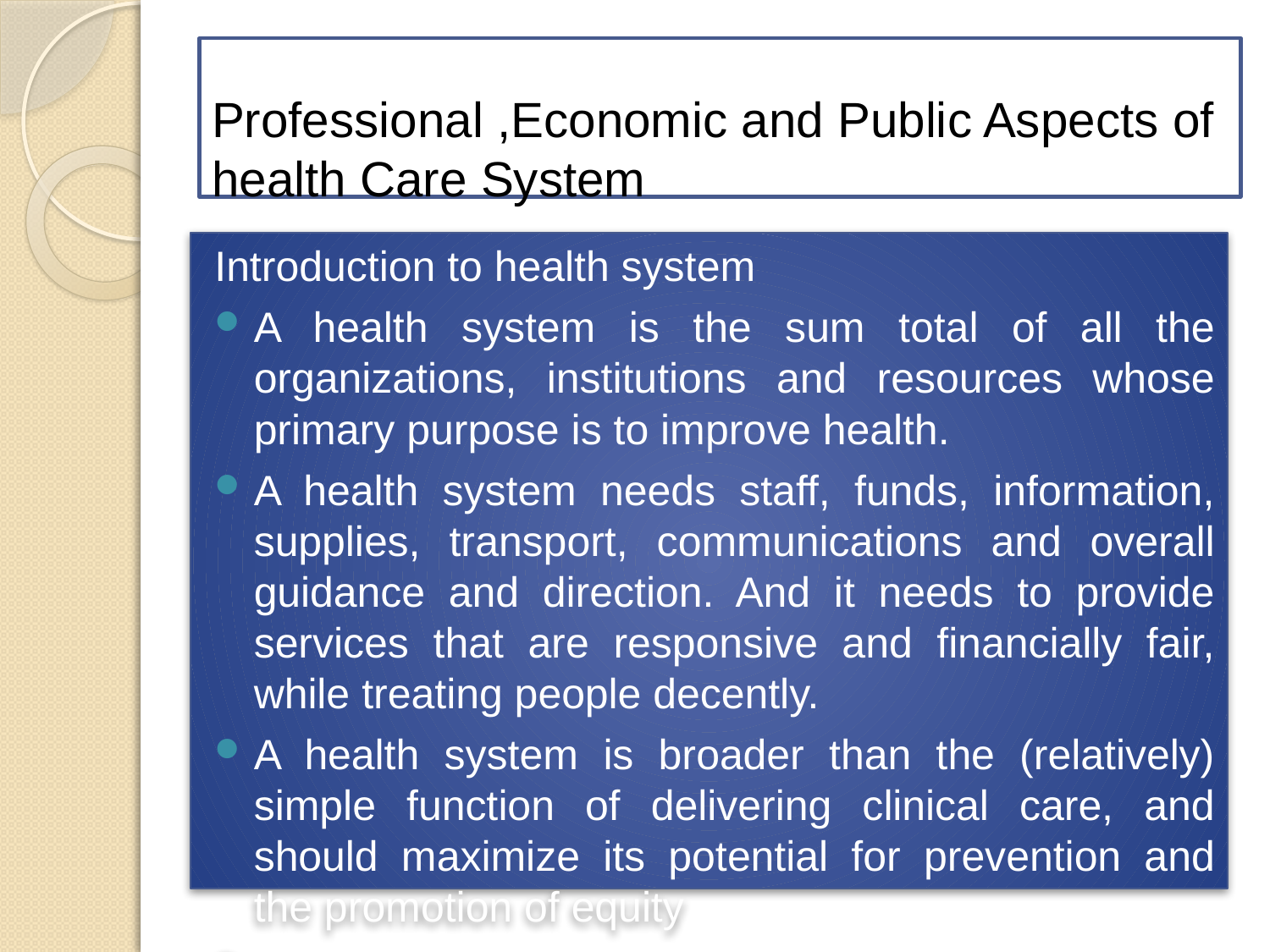

# Professional ,Economic and Public Aspects of health Care System
Introduction to health system
A health system is the sum total of all the organizations, institutions and resources whose primary purpose is to improve health.
A health system needs staff, funds, information, supplies, transport, communications and overall guidance and direction. And it needs to provide services that are responsive and financially fair, while treating people decently.
A health system is broader than the (relatively) simple function of delivering clinical care, and should maximize its potential for prevention and the promotion of equity
.